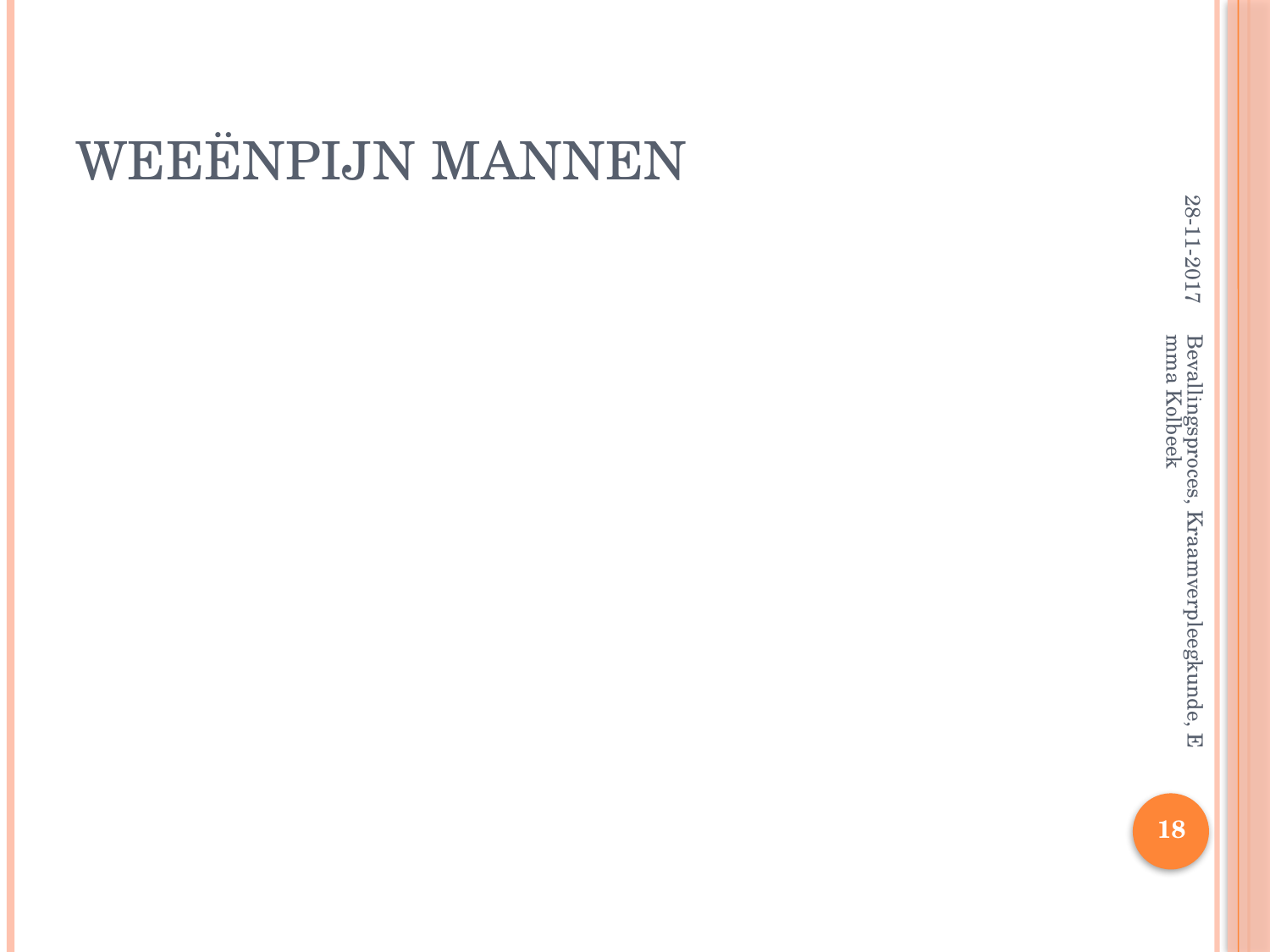

# Weeënpijn mannen
28-11-2017

Bevallingsproces, Kraamverpleegkunde, Emma Kolbeek
18